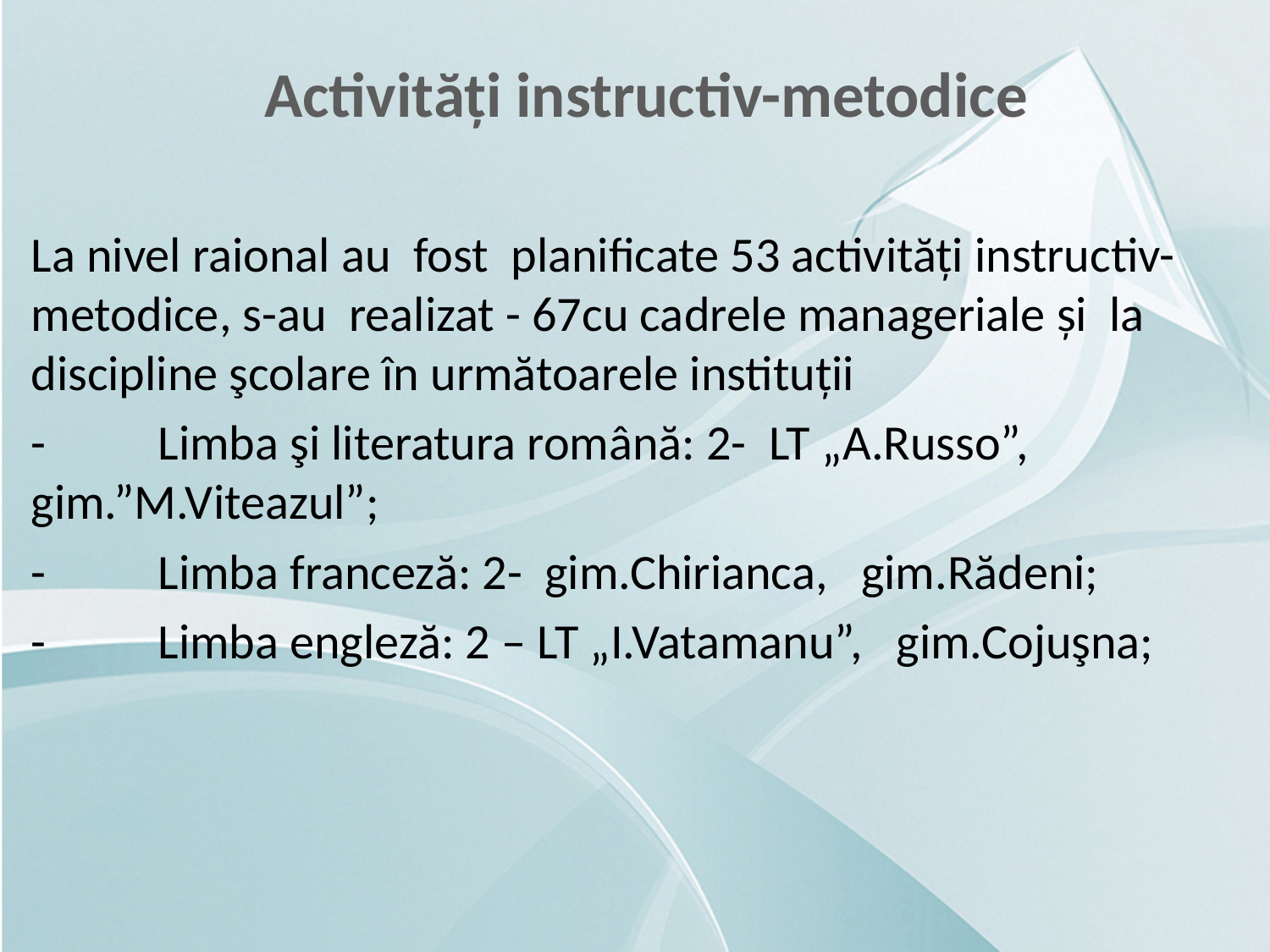

Activități instructiv-metodice
La nivel raional au  fost  planificate 53 activități instructiv-metodice, s-au  realizat - 67cu cadrele manageriale și  la  discipline şcolare în următoarele instituții
-	Limba şi literatura română: 2-  LT „A.Russo”, gim.”M.Viteazul”;
-	Limba franceză: 2-  gim.Chirianca,   gim.Rădeni;
-	Limba engleză: 2 – LT „I.Vatamanu”,   gim.Cojuşna;